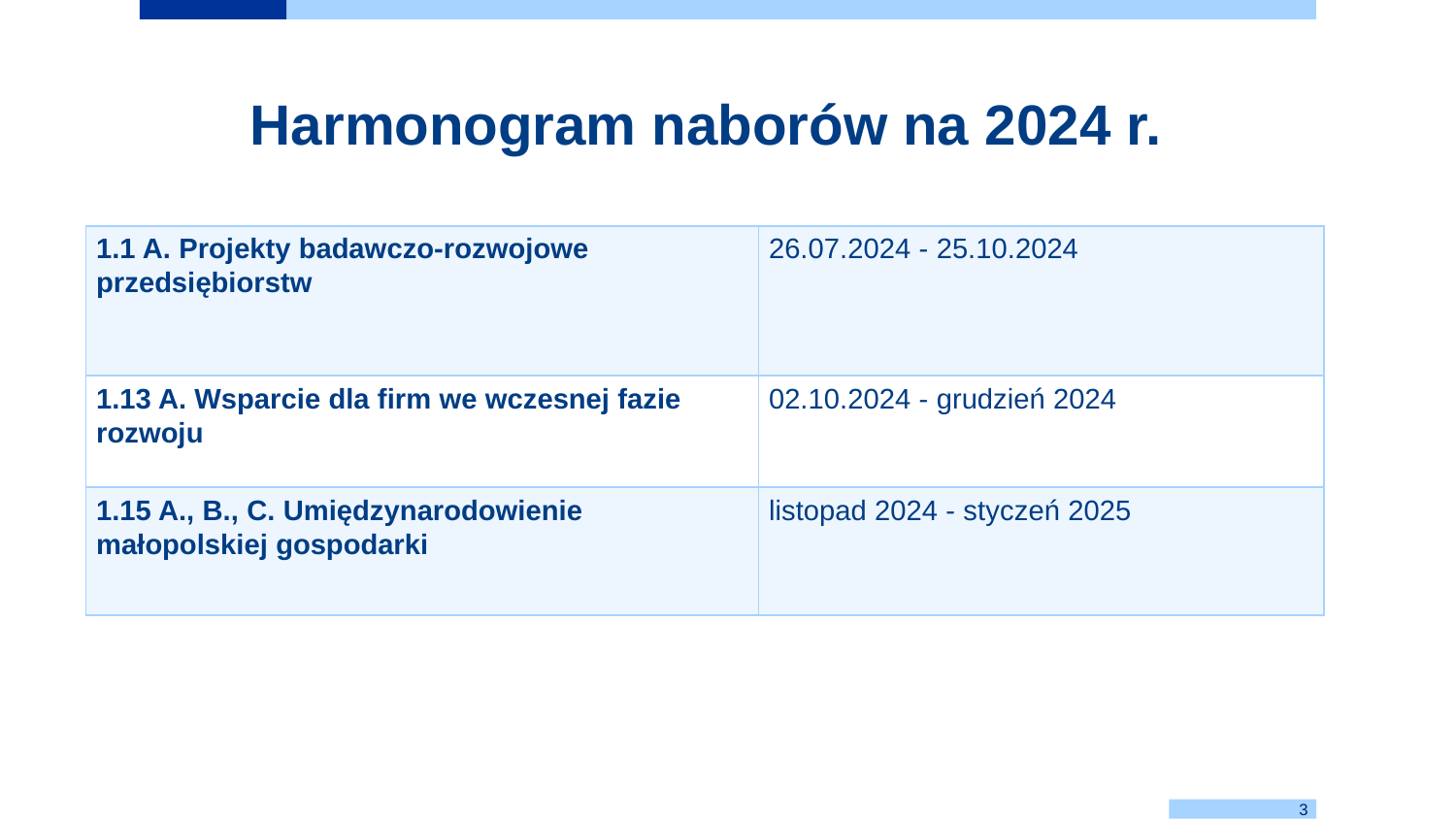

Harmonogram naborów na 2024 r.
| 1.1 A. Projekty badawczo-rozwojowe przedsiębiorstw | 26.07.2024 - 25.10.2024 |
| --- | --- |
| 1.13 A. Wsparcie dla firm we wczesnej fazie rozwoju | 02.10.2024 - grudzień 2024 |
| 1.15 A., B., C. Umiędzynarodowienie małopolskiej gospodarki | listopad 2024 - styczeń 2025 |
3